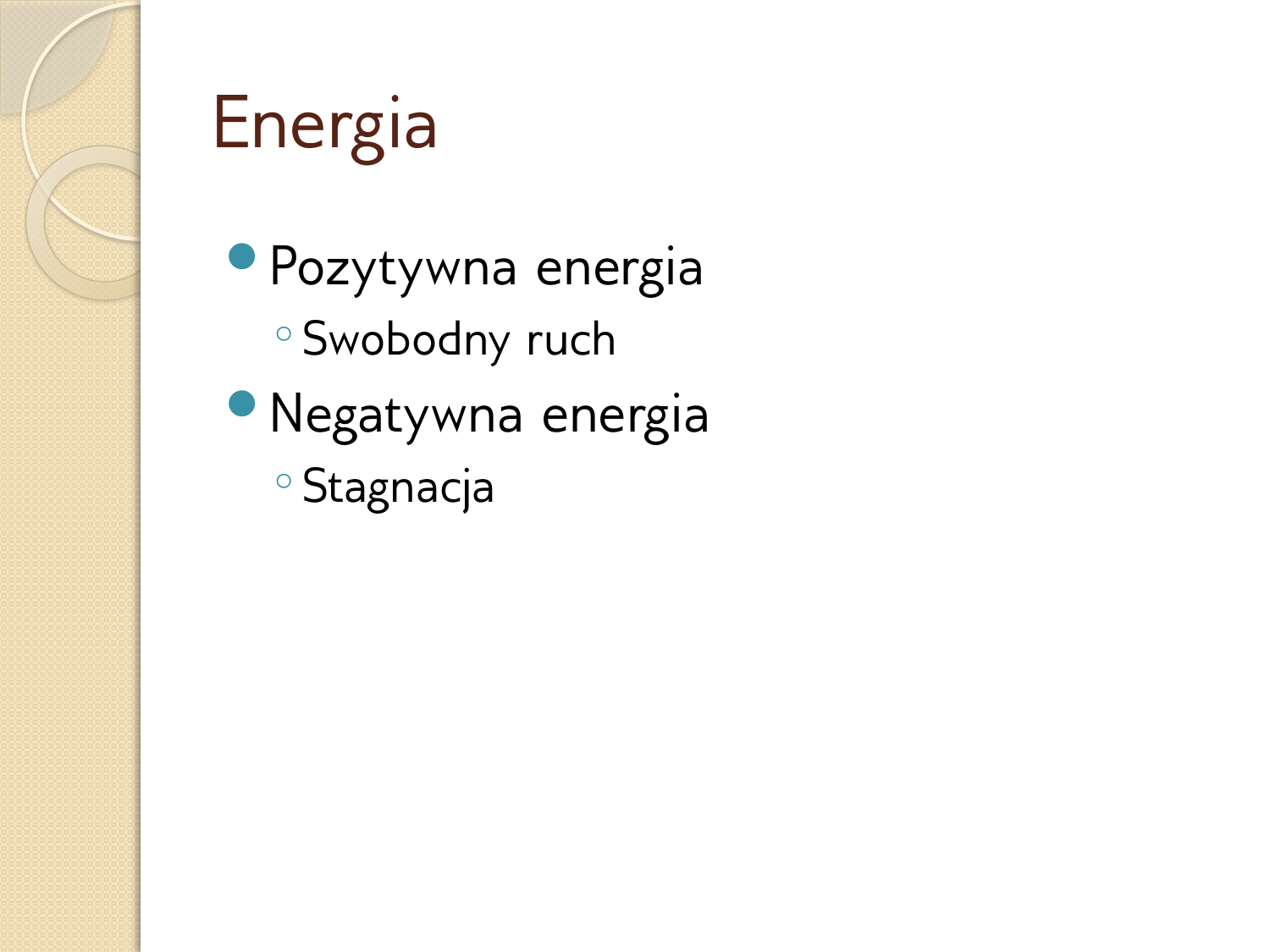

# Energia
Pozytywna energia
Swobodny ruch
Negatywna energia
Stagnacja